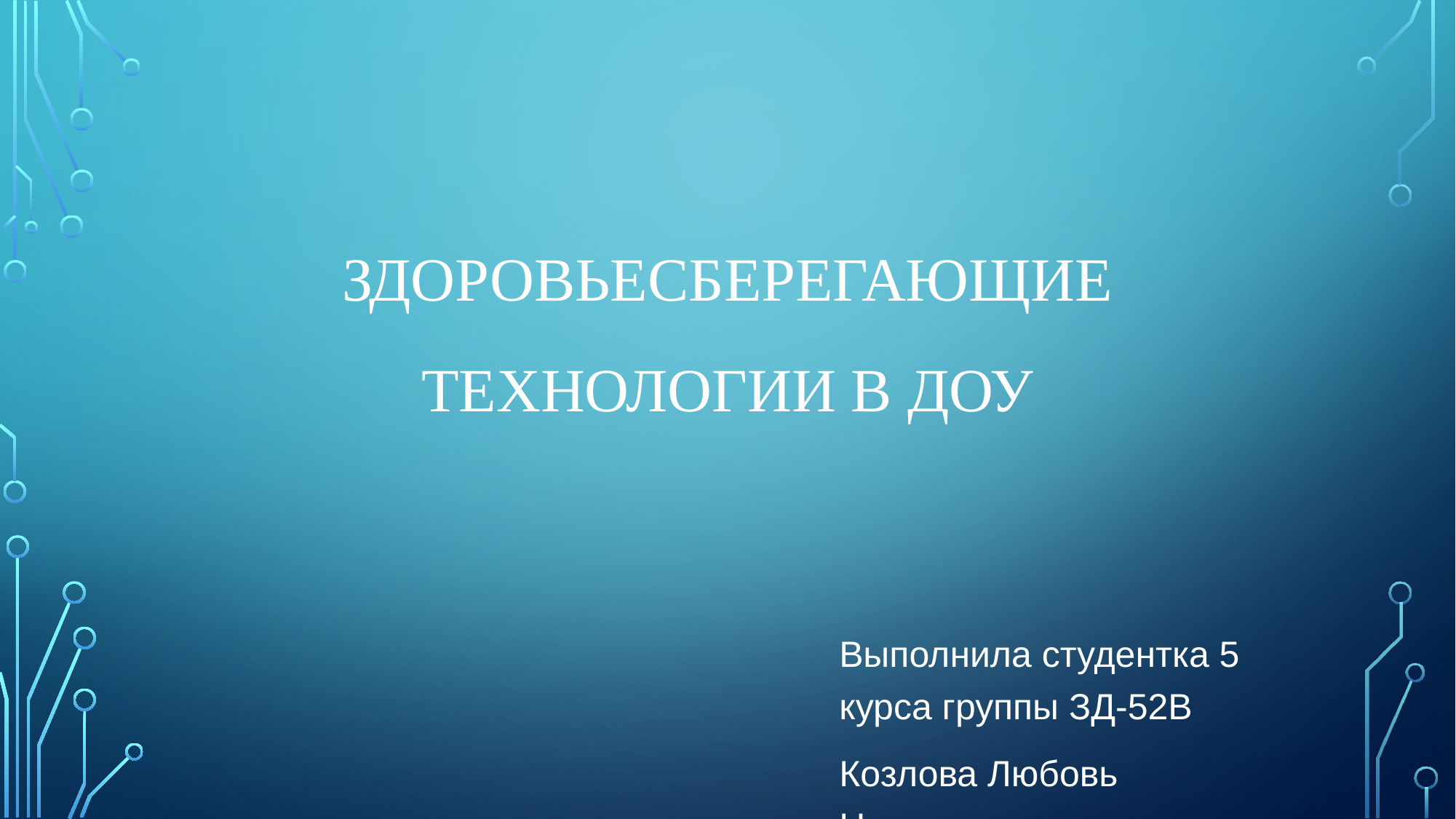

# Здоровьесберегающие технологии в ДОУ
Выполнила студентка 5 курса группы ЗД-52В
Козлова Любовь Николаевна